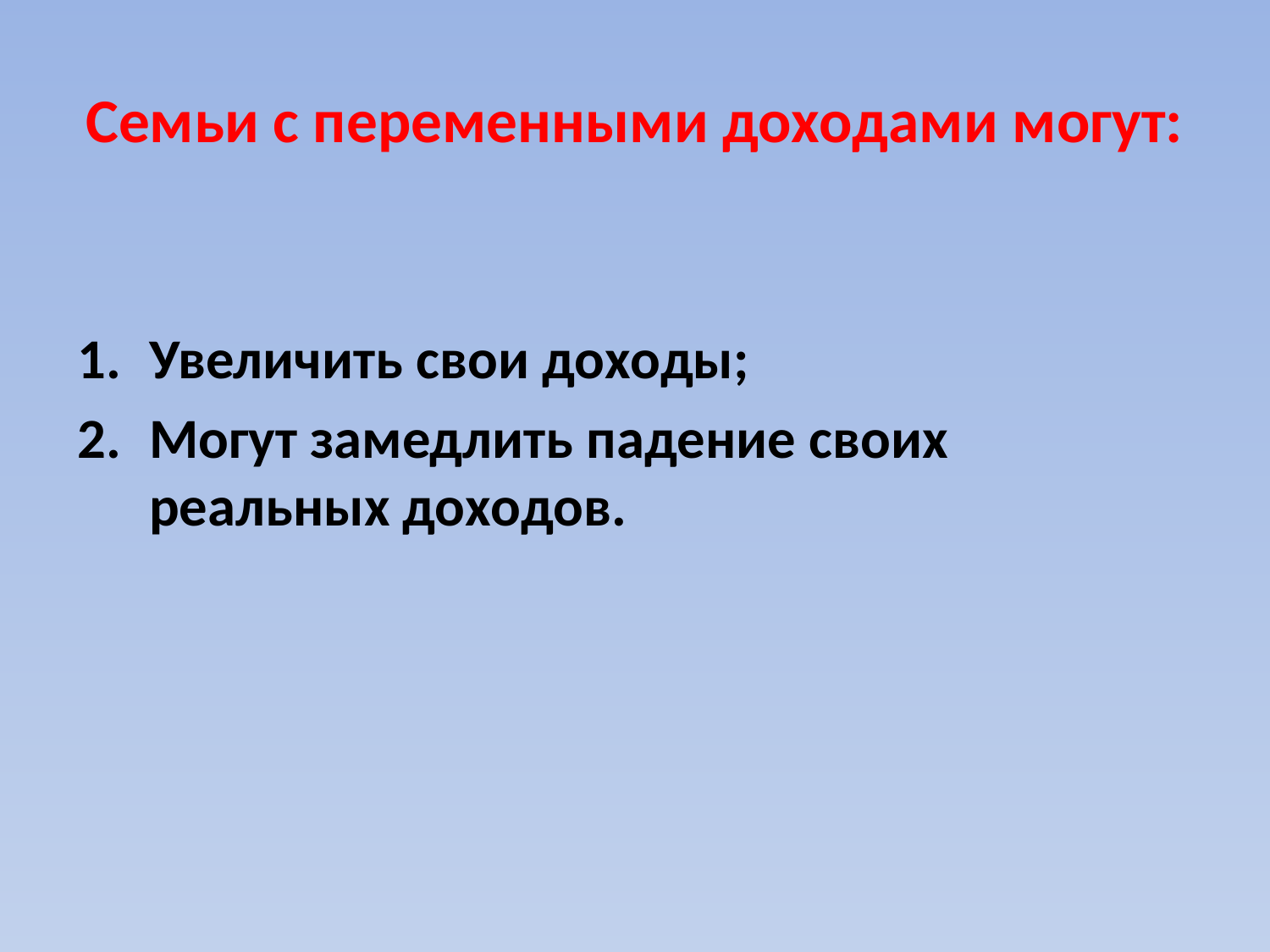

# Семьи с переменными доходами могут:
Увеличить свои доходы;
Могут замедлить падение своих реальных доходов.